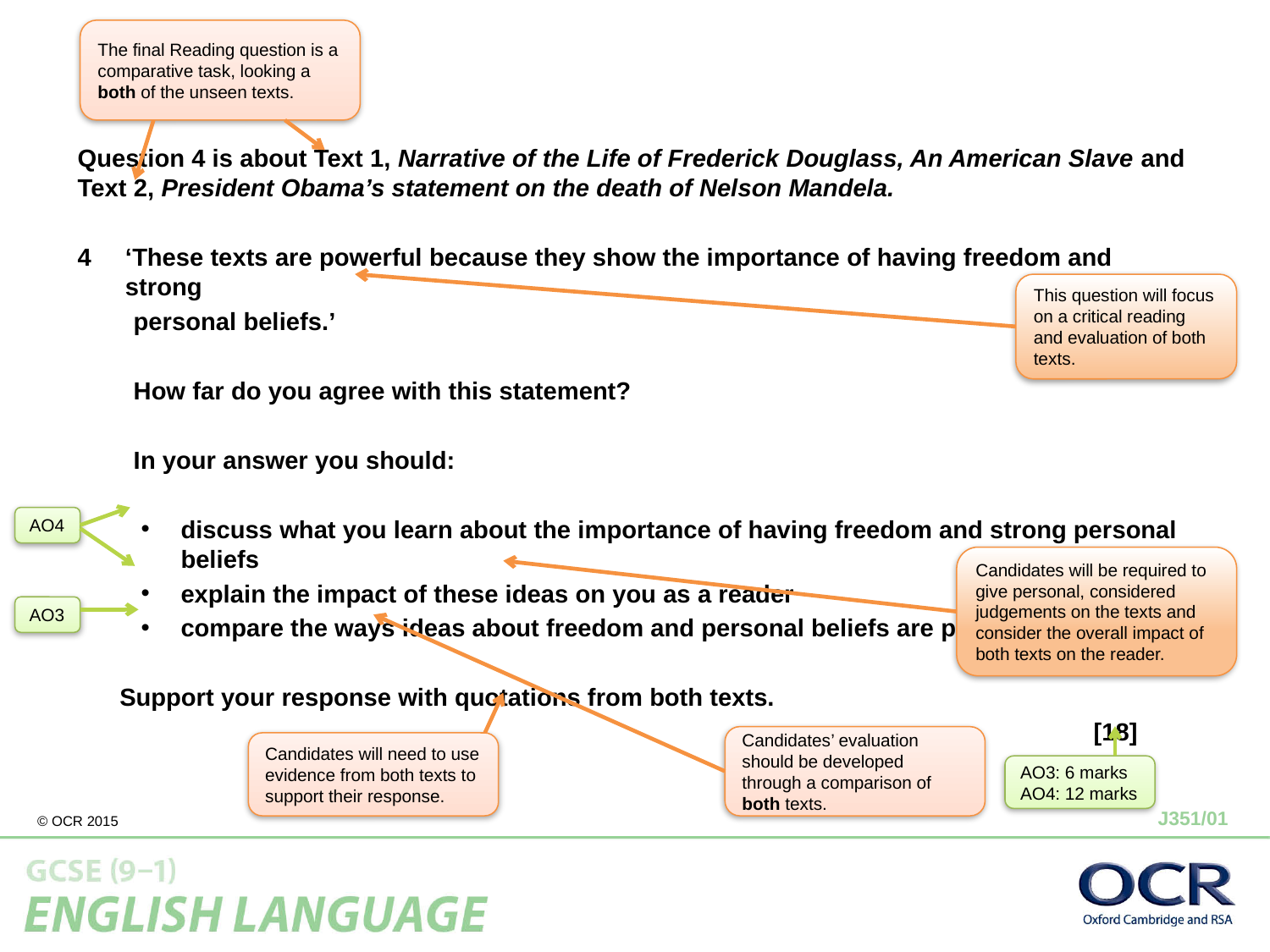

The final Reading question is a comparative task, looking a both of the unseen texts.
Question 4 is about Text 1, Narrative of the Life of Frederick Douglass, An American Slave and Text 2, President Obama’s statement on the death of Nelson Mandela.

‘These texts are powerful because they show the importance of having freedom and strong
        personal beliefs.’

        How far do you agree with this statement?

        In your answer you should:

discuss what you learn about the importance of having freedom and strong personal beliefs
explain the impact of these ideas on you as a reader
compare the ways ideas about freedom and personal beliefs are presented.

      Support your response with quotations from both texts.
								[18]

This question will focus on a critical reading and evaluation of both texts.
AO4
Candidates will be required to give personal, considered judgements on the texts and consider the overall impact of both texts on the reader.
AO3
Candidates’ evaluation should be developed through a comparison of both texts.
Candidates will need to use evidence from both texts to support their response.
AO3: 6 marks
AO4: 12 marks